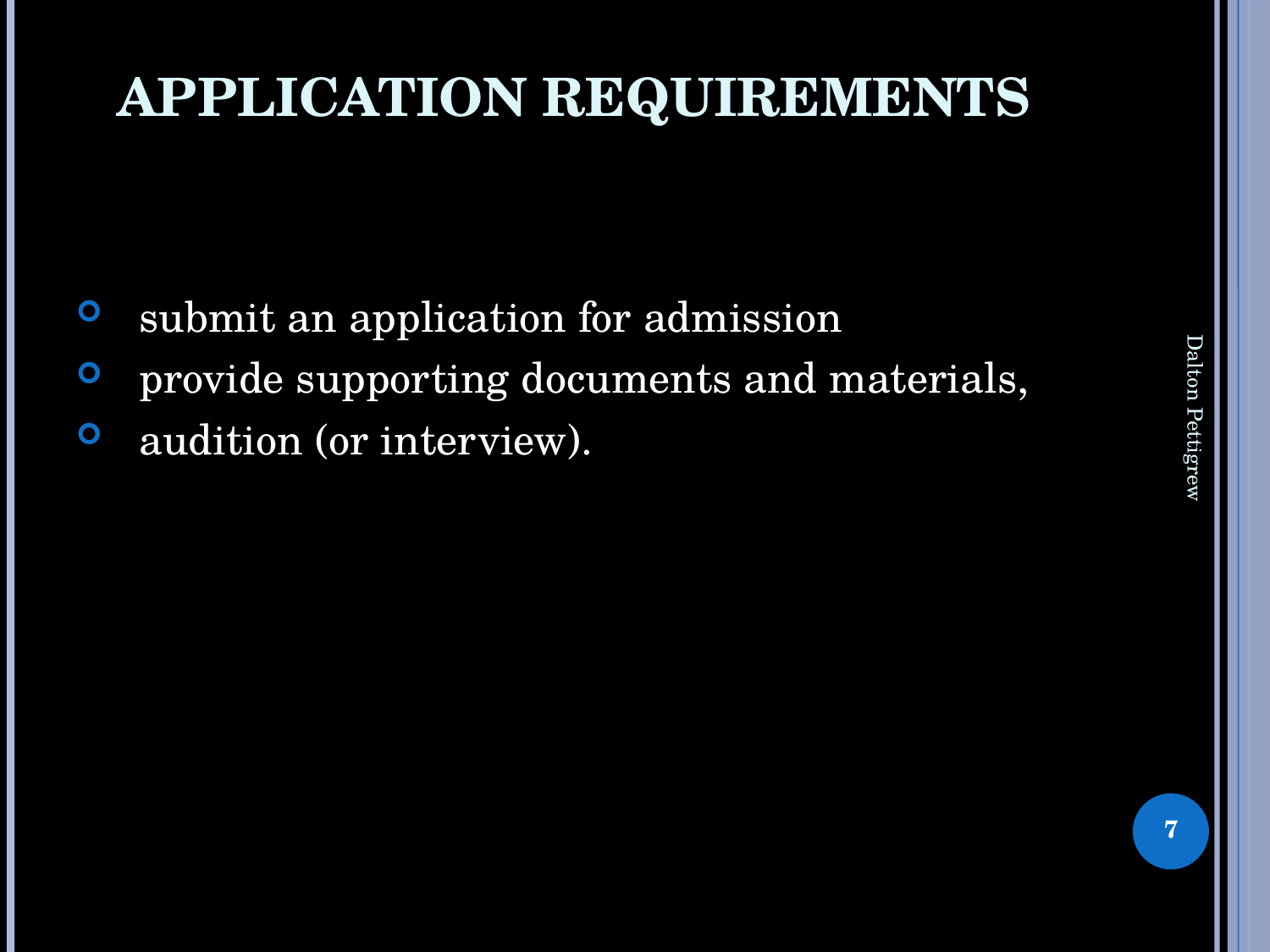

# Application Requirements

submit an application for admission
provide supporting documents and materials,
audition (or interview).
Dalton Pettigrew
7